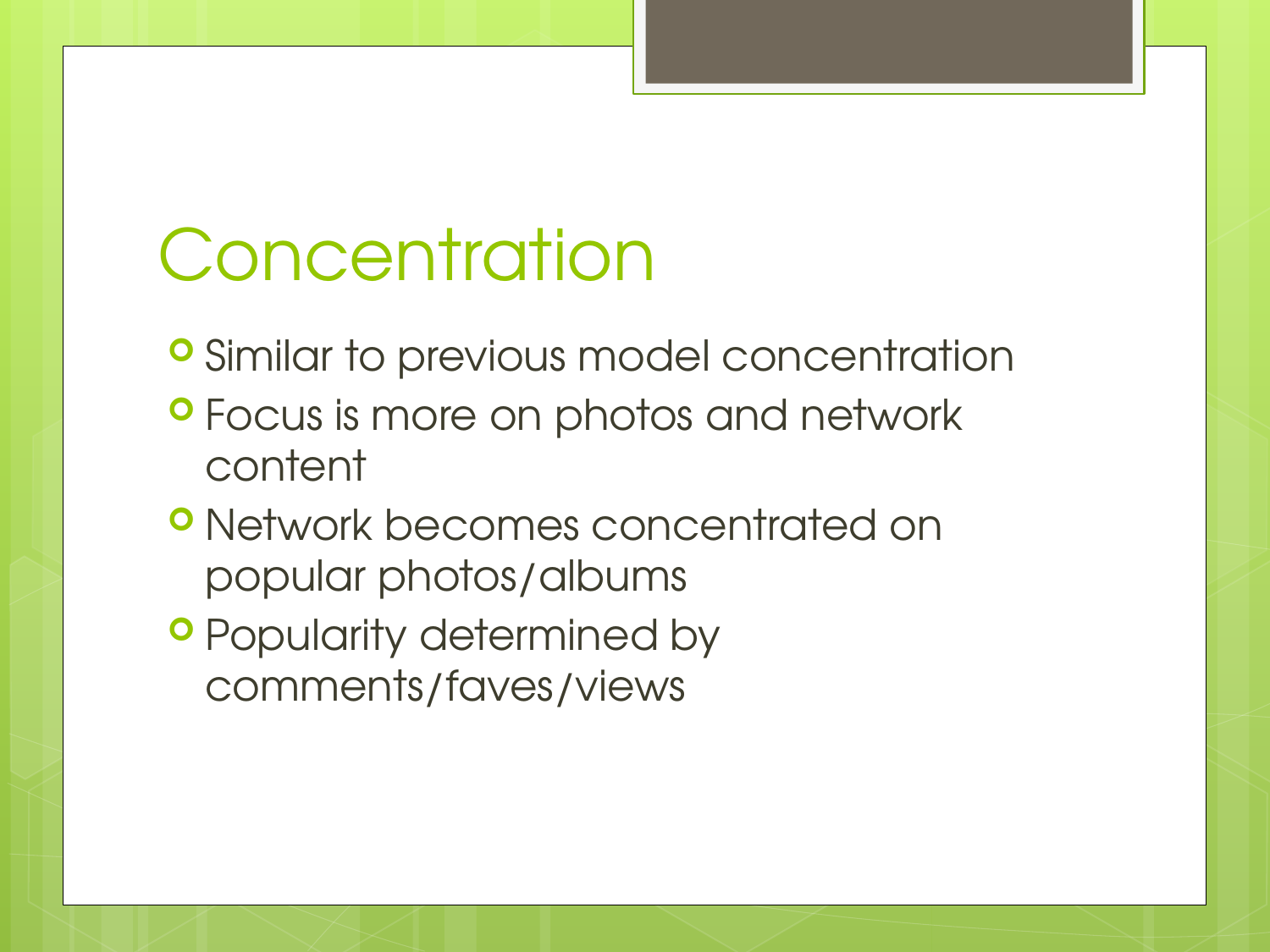

# Concentration
Similar to previous model concentration
Focus is more on photos and network content
Network becomes concentrated on popular photos/albums
Popularity determined by comments/faves/views